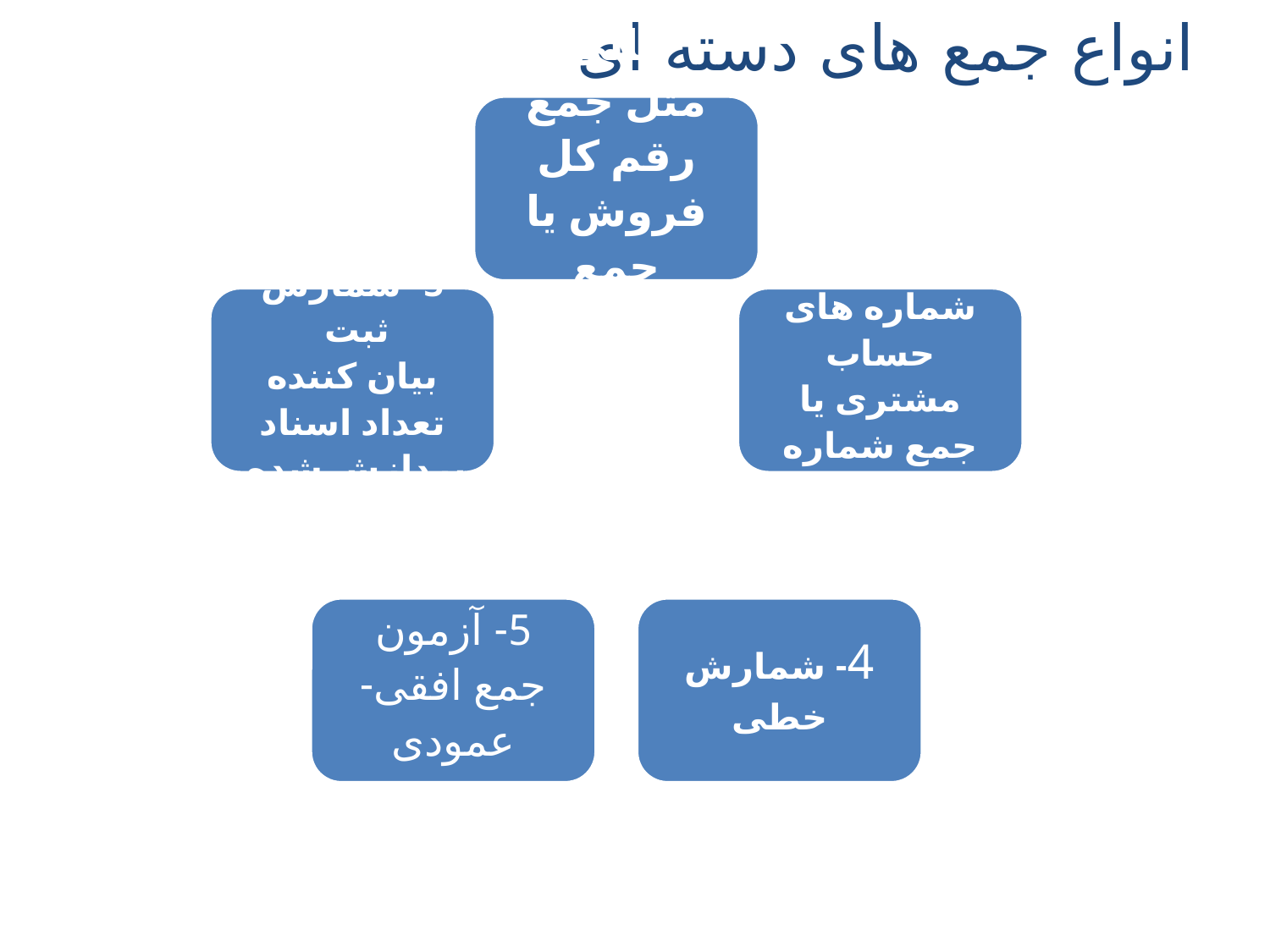

# انواع جمع های دسته ای
1- جمع مالی
2- جمع درهم
4- شمارش خطی
5- آزمون جمع افقی-عمودی
3- شمارش ثبت
بیان کننده تعداد اسناد پردازش شده.